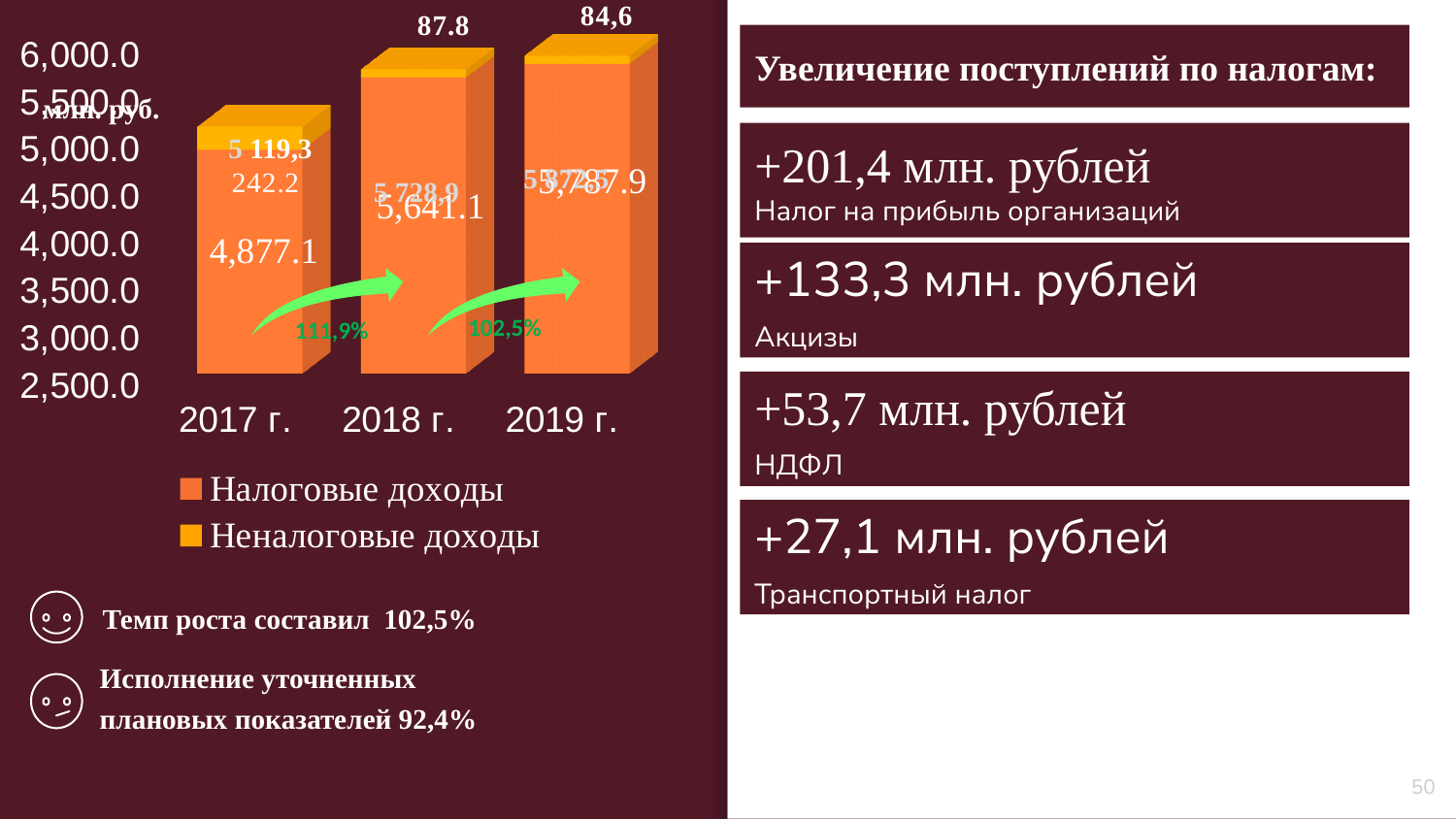

[unsupported chart]

Увеличение поступлений по налогам:
млн. руб.
5 119,3
+201,4 млн. рублей
Налог на прибыль организаций
5 872,5
5 728,9
+133,3 млн. рублей
Акцизы

102,5%
111,9%
+53,7 млн. рублей
НДФЛ
+27,1 млн. рублей
Транспортный налог
Темп роста составил  102,5%

Исполнение уточненных
плановых показателей 92,4%

50